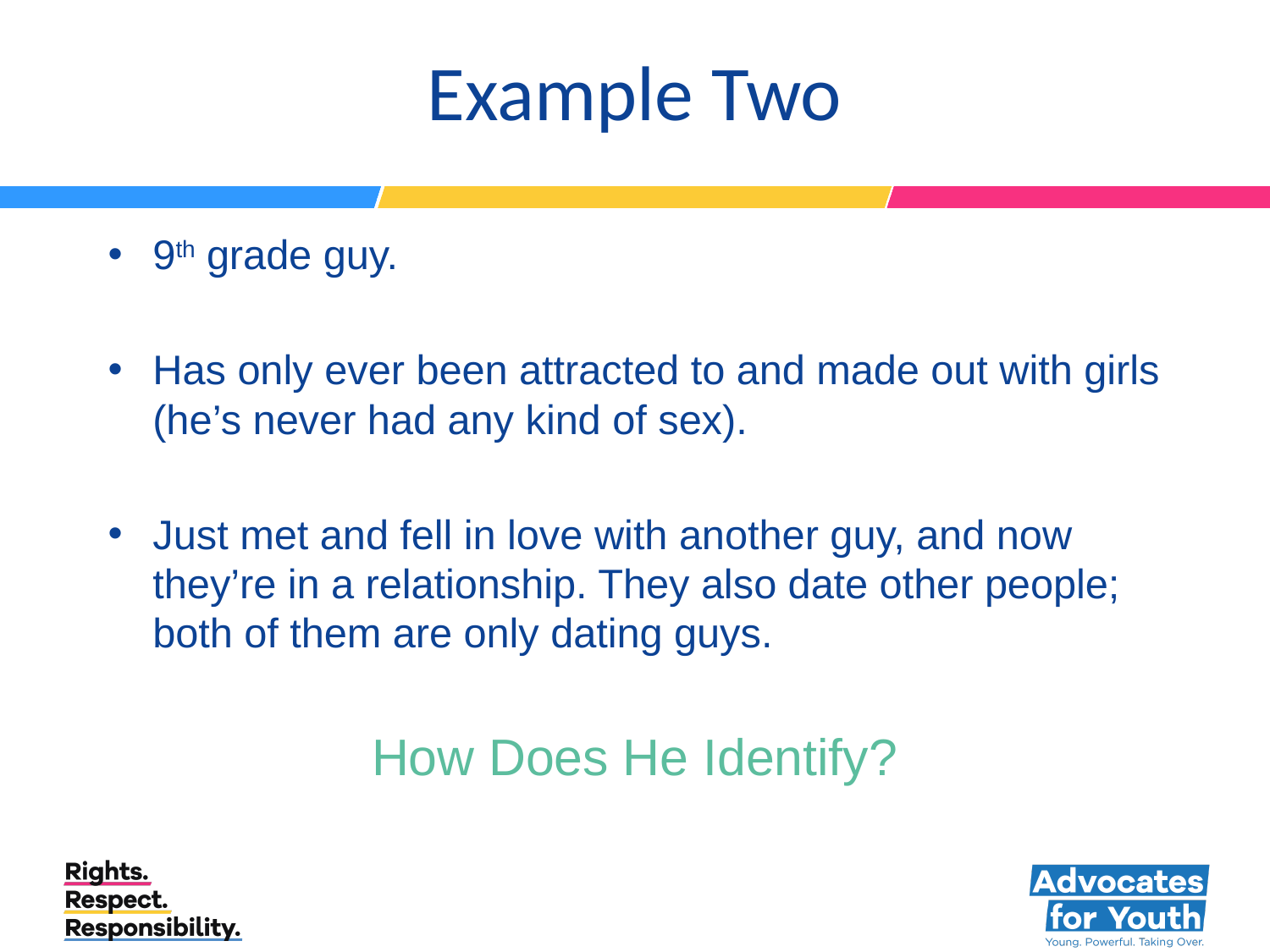

# Example Two
9th grade guy.

Has only ever been attracted to and made out with girls (he’s never had any kind of sex).

Just met and fell in love with another guy, and now they’re in a relationship. They also date other people; both of them are only dating guys.

How Does He Identify?